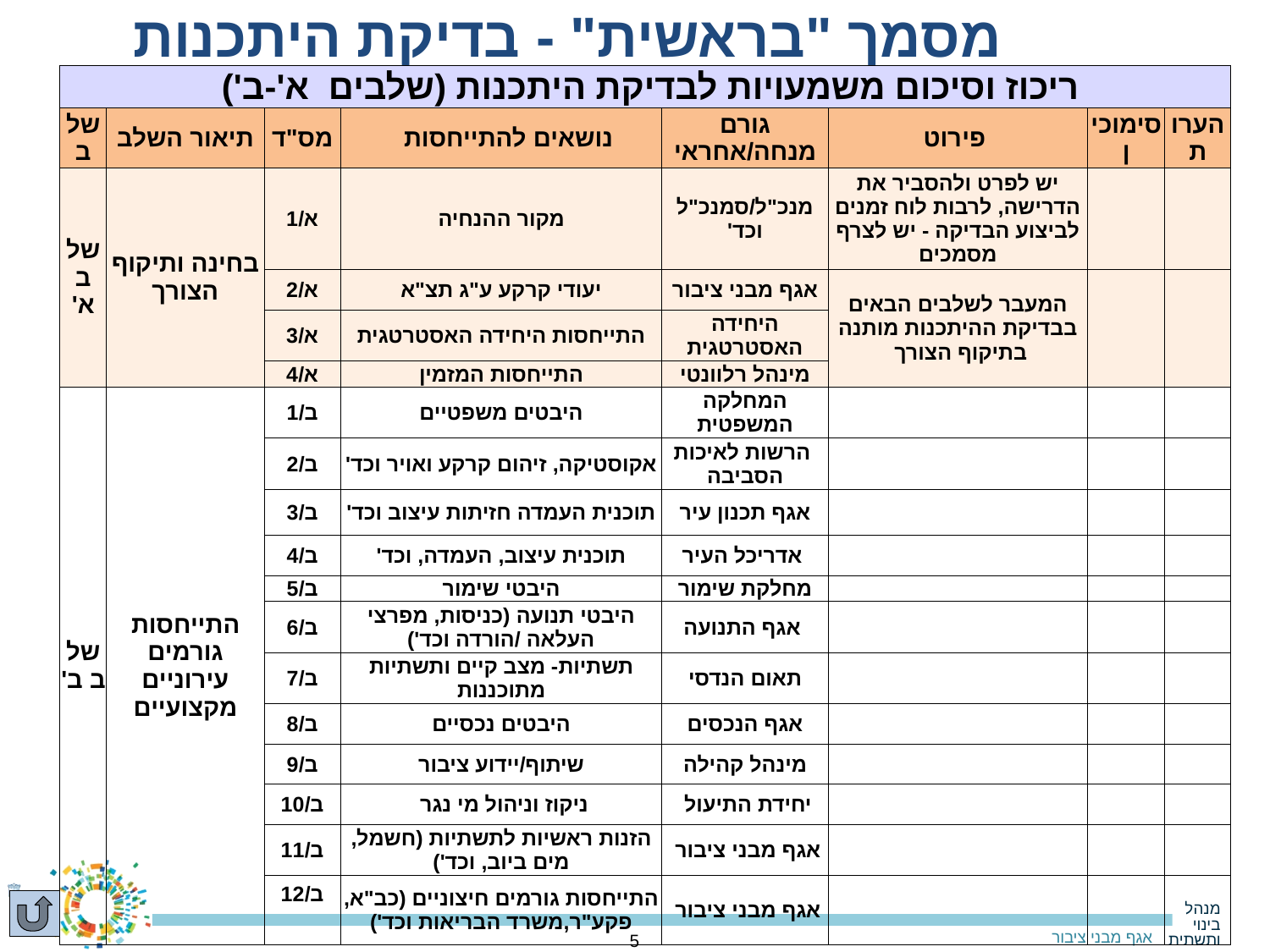

מסמך "בראשית" - בדיקת היתכנות
| ריכוז וסיכום משמעויות לבדיקת היתכנות (שלבים א'-ב') |  |  |  |  |  |  |  |
| --- | --- | --- | --- | --- | --- | --- | --- |
| שלב | תיאור השלב | מס"ד | נושאים להתייחסות | גורם מנחה/אחראי | פירוט | סימוכין | הערות |
| שלב א' | בחינה ותיקוף הצורך | א/1 | מקור ההנחיה | מנכ"ל/סמנכ"ל וכד' | יש לפרט ולהסביר את הדרישה, לרבות לוח זמנים לביצוע הבדיקה - יש לצרף מסמכים |  |  |
|  |  | א/2 | יעודי קרקע ע"ג תצ"א | אגף מבני ציבור | המעבר לשלבים הבאים בבדיקת ההיתכנות מותנה בתיקוף הצורך |  |  |
|  |  | א/3 | התייחסות היחידה האסטרטגית | היחידה האסטרטגית |  |  |  |
|  |  | א/4 | התייחסות המזמין | מינהל רלוונטי |  |  |  |
| שלב ב' | התייחסות גורמים עירוניים מקצועיים | ב/1 | היבטים משפטיים | המחלקה המשפטית |  |  |  |
|  |  | ב/2 | אקוסטיקה, זיהום קרקע ואויר וכד' | הרשות לאיכות הסביבה |  |  |  |
|  |  | ב/3 | תוכנית העמדה חזיתות עיצוב וכד' | אגף תכנון עיר |  |  |  |
|  |  | ב/4 | תוכנית עיצוב, העמדה, וכד' | אדריכל העיר |  |  |  |
|  |  | ב/5 | היבטי שימור | מחלקת שימור |  |  |  |
|  |  | ב/6 | היבטי תנועה (כניסות, מפרצי העלאה /הורדה וכד') | אגף התנועה |  |  |  |
|  |  | ב/7 | תשתיות- מצב קיים ותשתיות מתוכננות | תאום הנדסי |  |  |  |
|  |  | ב/8 | היבטים נכסיים | אגף הנכסים |  |  |  |
|  |  | ב/9 | שיתוף/יידוע ציבור | מינהל קהילה |  |  |  |
|  |  | ב/10 | ניקוז וניהול מי נגר | יחידת התיעול |  |  |  |
|  |  | ב/11 | הזנות ראשיות לתשתיות (חשמל, מים ביוב, וכד') | אגף מבני ציבור |  |  |  |
|  |  | ב/12 | התייחסות גורמים חיצוניים (כב"א, פקע"ר,משרד הבריאות וכד') | אגף מבני ציבור |  |  |  |